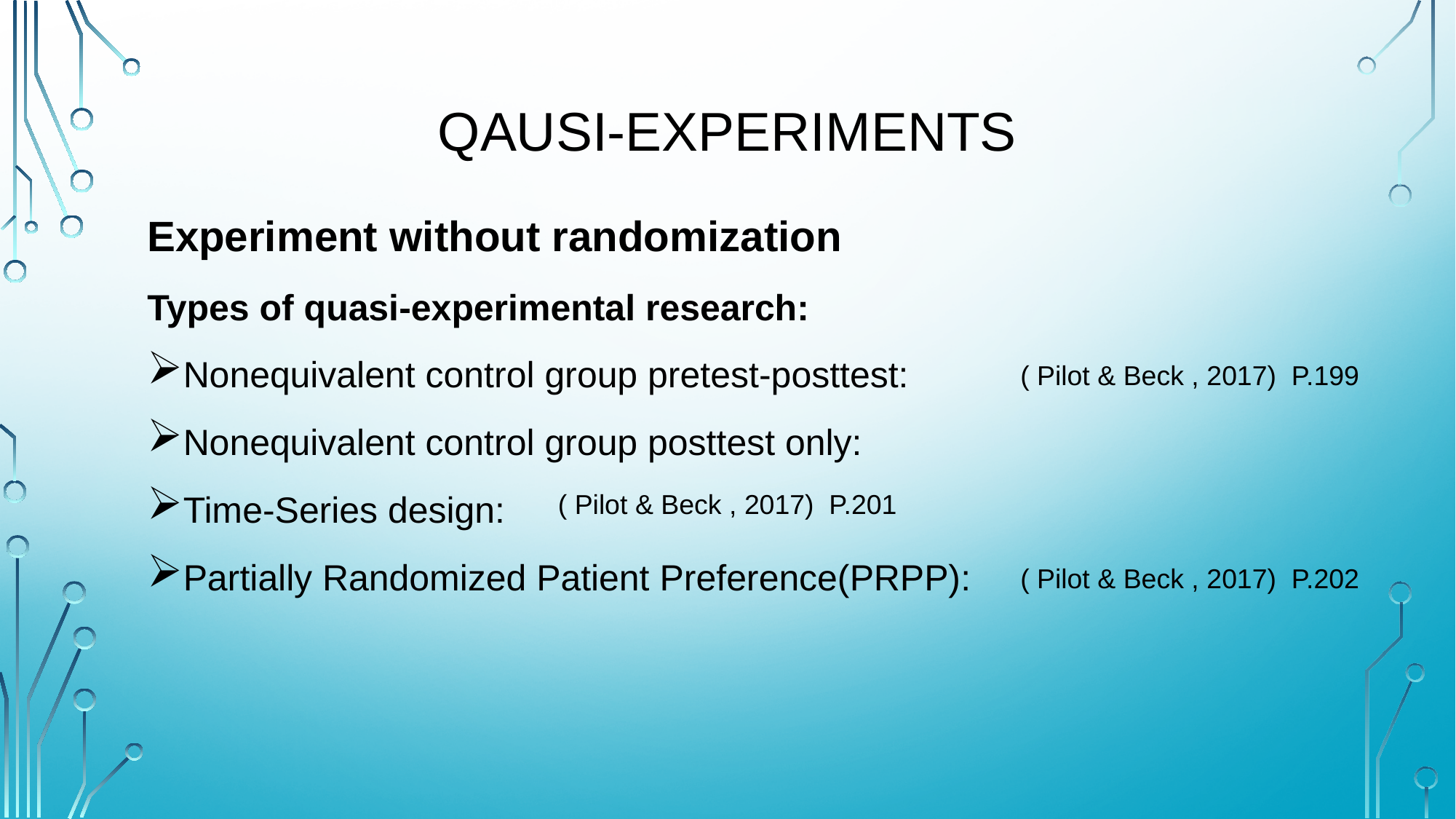

# QAUSI-EXPERIMENTs
Experiment without randomization
Types of quasi-experimental research:
Nonequivalent control group pretest-posttest:
Nonequivalent control group posttest only:
Time-Series design:
Partially Randomized Patient Preference(PRPP):

( Pilot & Beck , 2017)  P.199
( Pilot & Beck , 2017)  P.201
( Pilot & Beck , 2017)  P.202